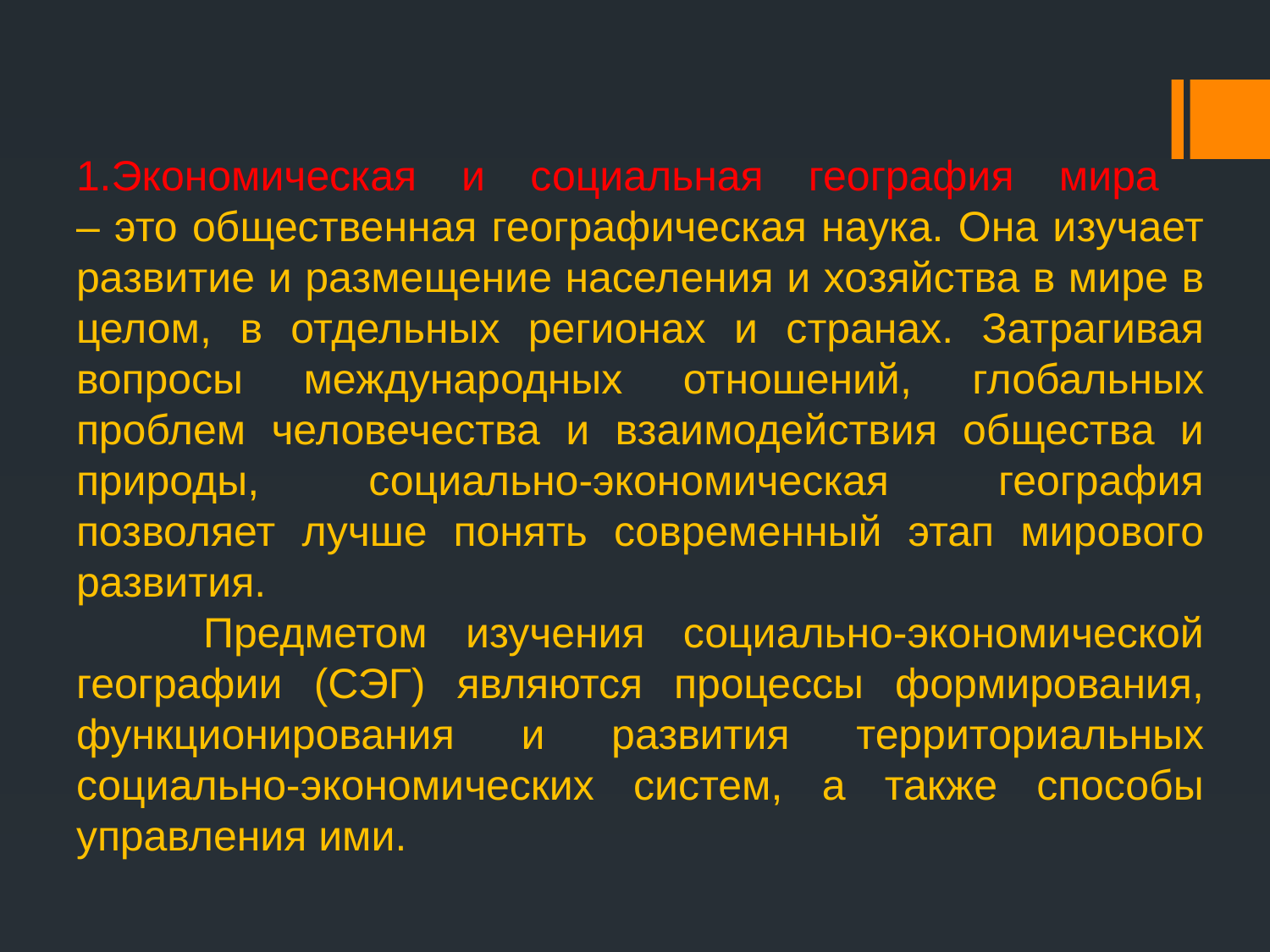

# 1.Экономическая и социальная география мира – это общественная географическая наука. Она изучает развитие и размещение населения и хозяйства в мире в целом, в отдельных регионах и странах. Затрагивая вопросы международных отношений, глобальных проблем человечества и взаимодействия общества и природы, социально-экономическая география позволяет лучше понять современный этап мирового развития. Предметом изучения социально-экономической географии (СЭГ) являются процессы формирования, функционирования и развития территориальных социально-экономических систем, а также способы управления ими.